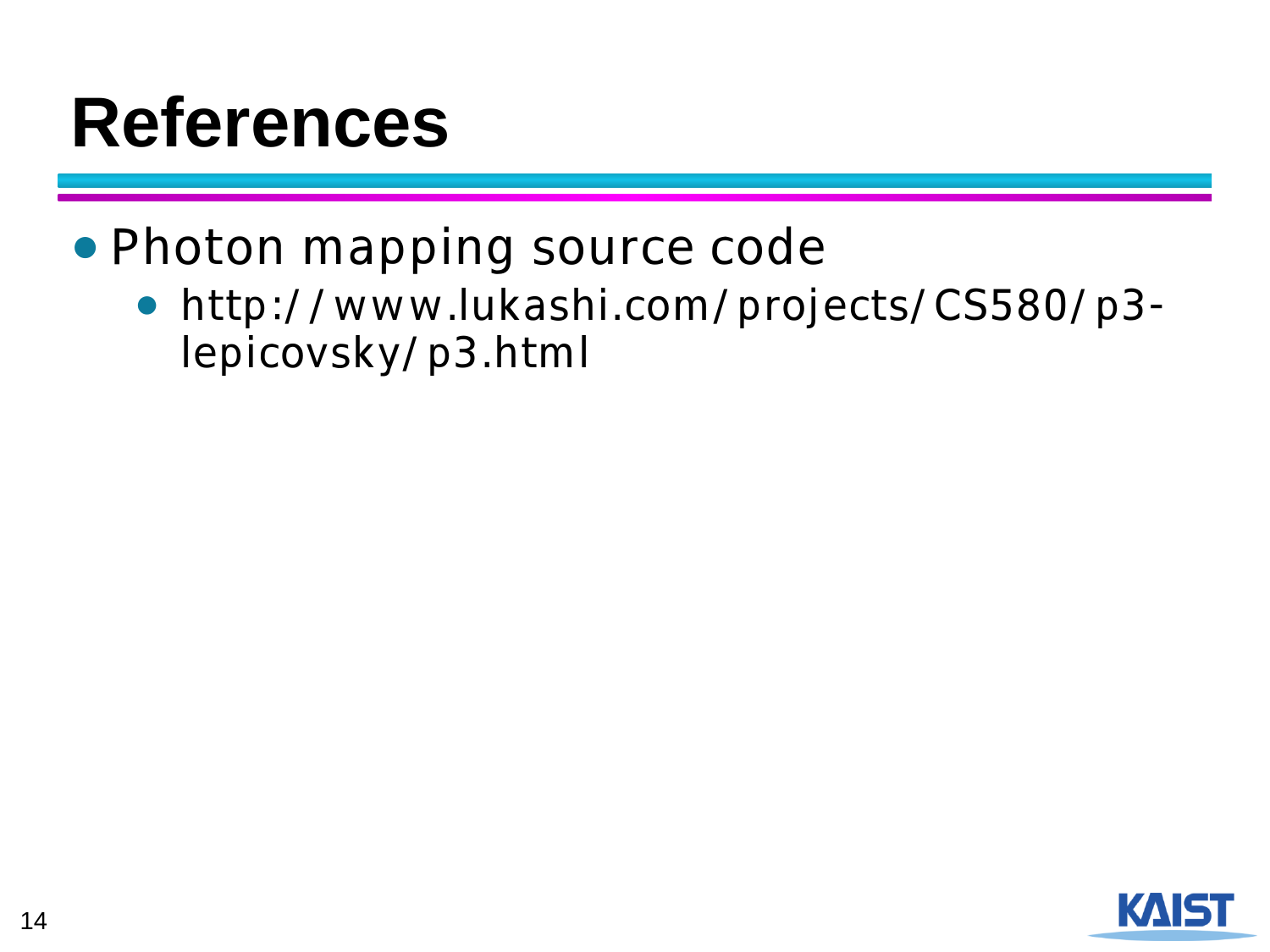

# References
Photon mapping source code
http://www.lukashi.com/projects/CS580/p3-lepicovsky/p3.html